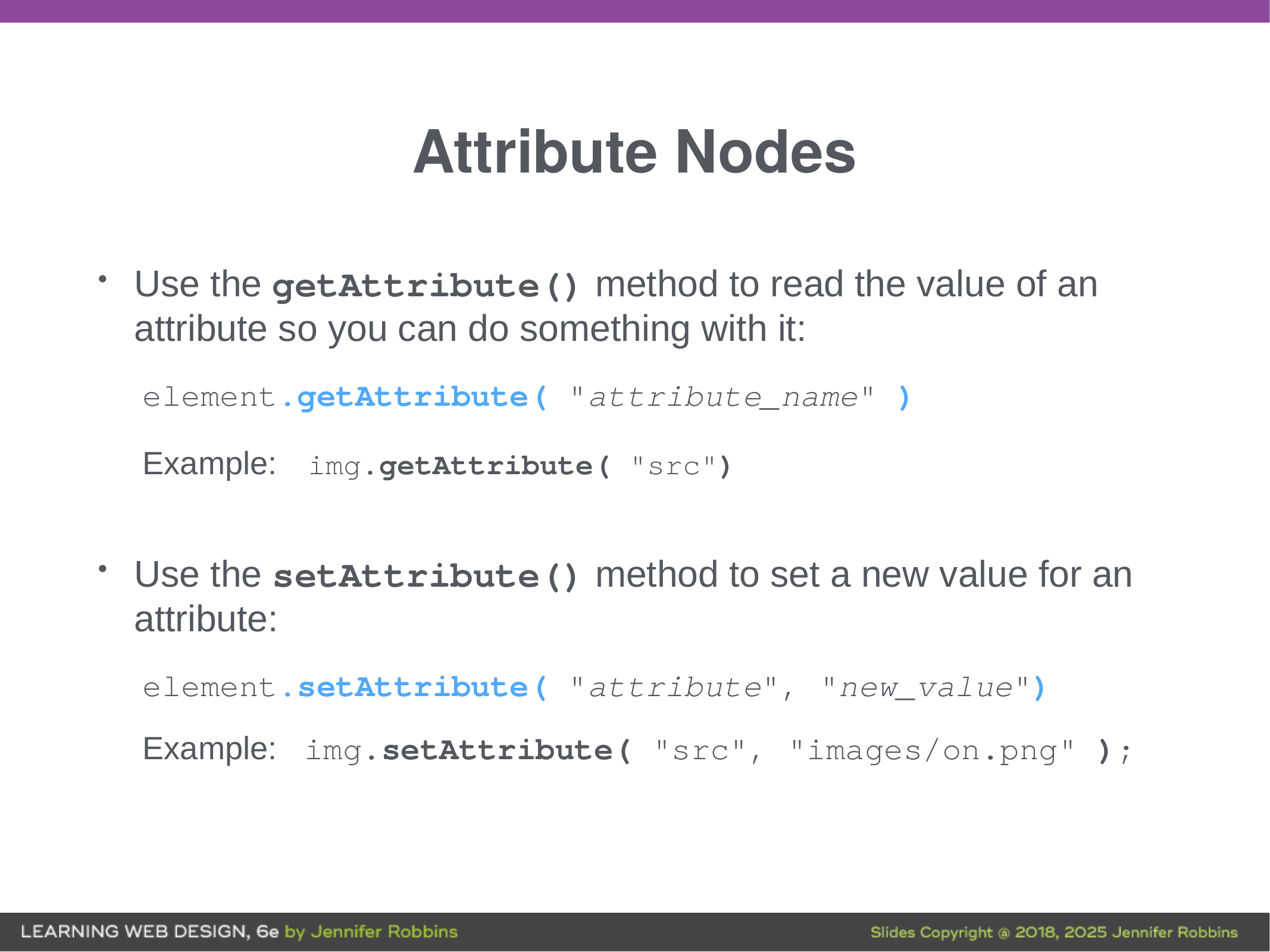

# Attribute Nodes
Use the getAttribute() method to read the value of an attribute so you can do something with it:
element.getAttribute( "attribute_name" )
Example:   img.getAttribute( "src")
Use the setAttribute() method to set a new value for an attribute:
element.setAttribute( "attribute", "new_value")
Example:   img.setAttribute( "src", "images/on.png" );